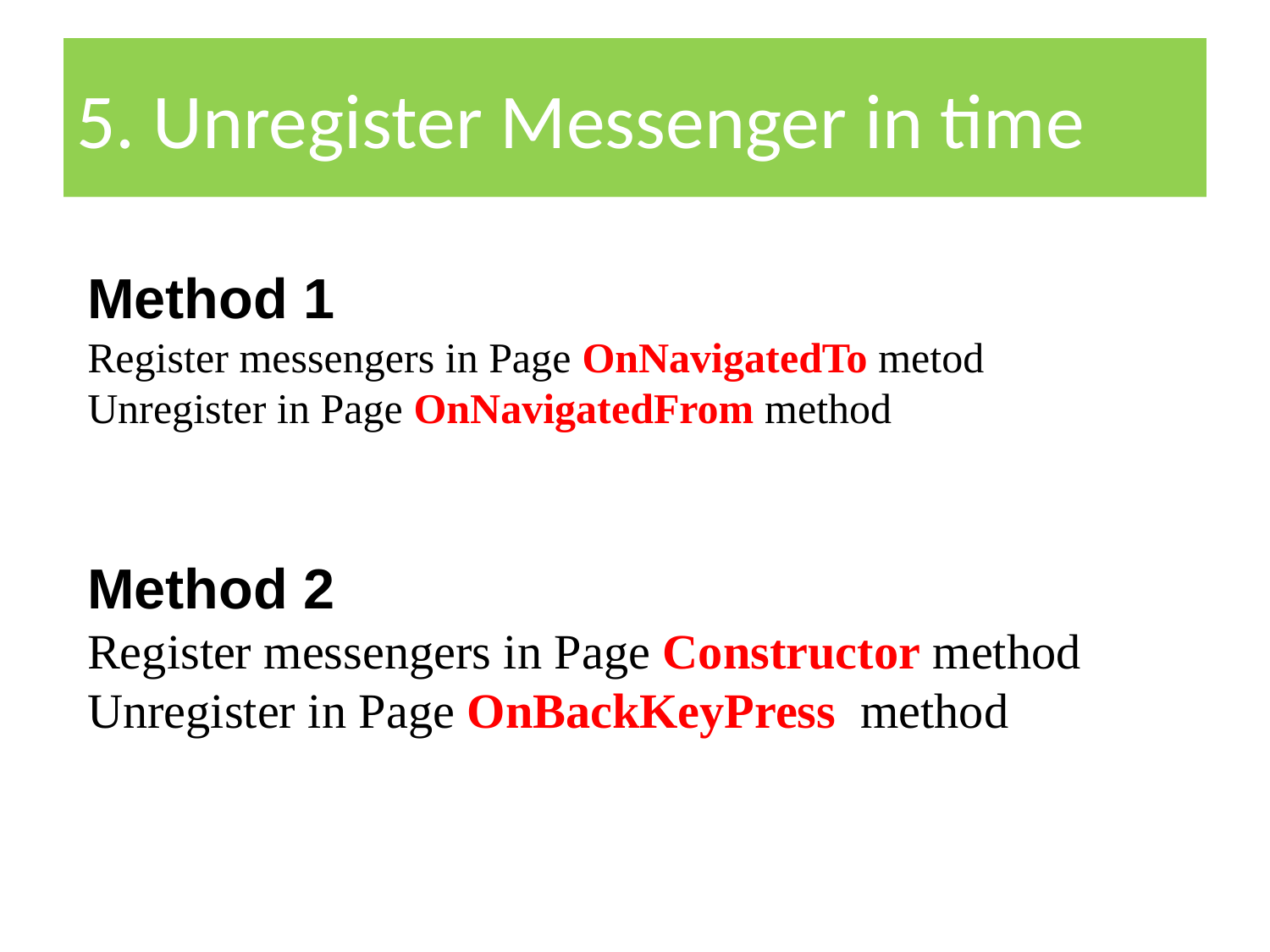

# 5. Unregister Messenger in time
Method 1
Register messengers in Page OnNavigatedTo metod
Unregister in Page OnNavigatedFrom method
Method 2
Register messengers in Page Constructor method
Unregister in Page OnBackKeyPress  method